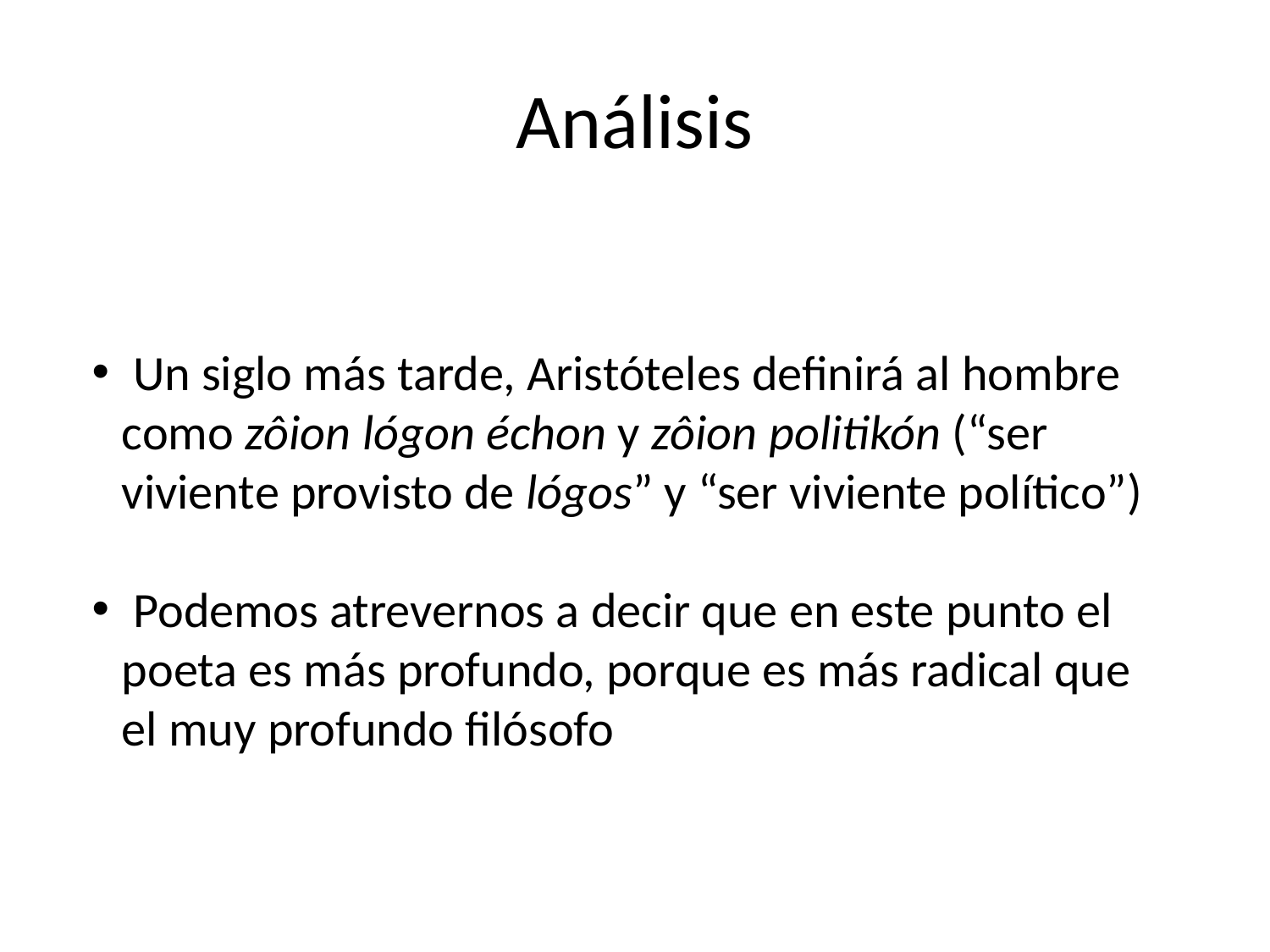

# Análisis
 Un siglo más tarde, Aristóteles definirá al hombre como zôion lógon échon y zôion politikón (“ser viviente provisto de lógos” y “ser viviente político”)

 Podemos atrevernos a decir que en este punto el poeta es más profundo, porque es más radical que el muy profundo filósofo